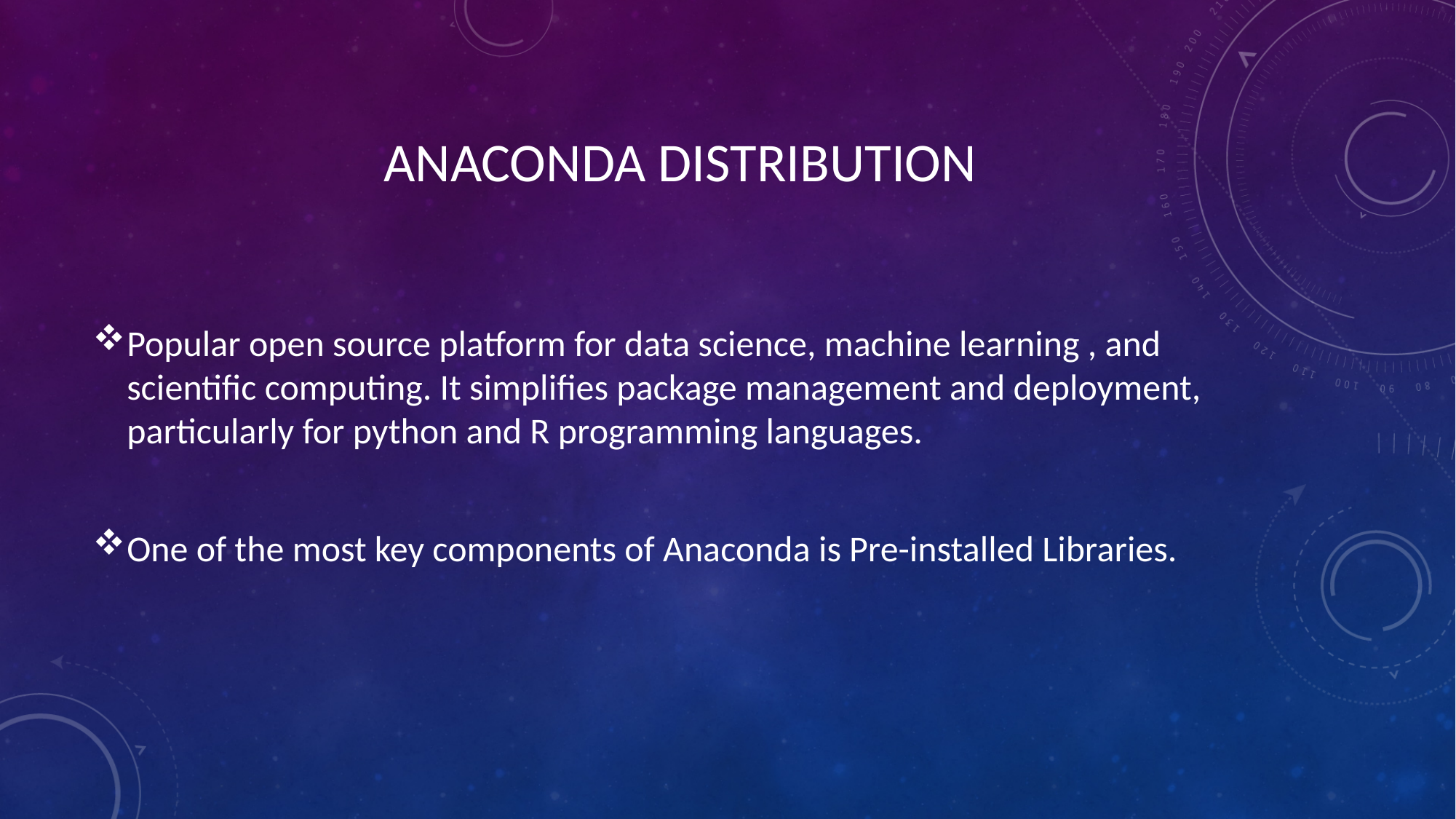

# Anaconda Distribution
Popular open source platform for data science, machine learning , and scientific computing. It simplifies package management and deployment, particularly for python and R programming languages.

One of the most key components of Anaconda is Pre-installed Libraries.